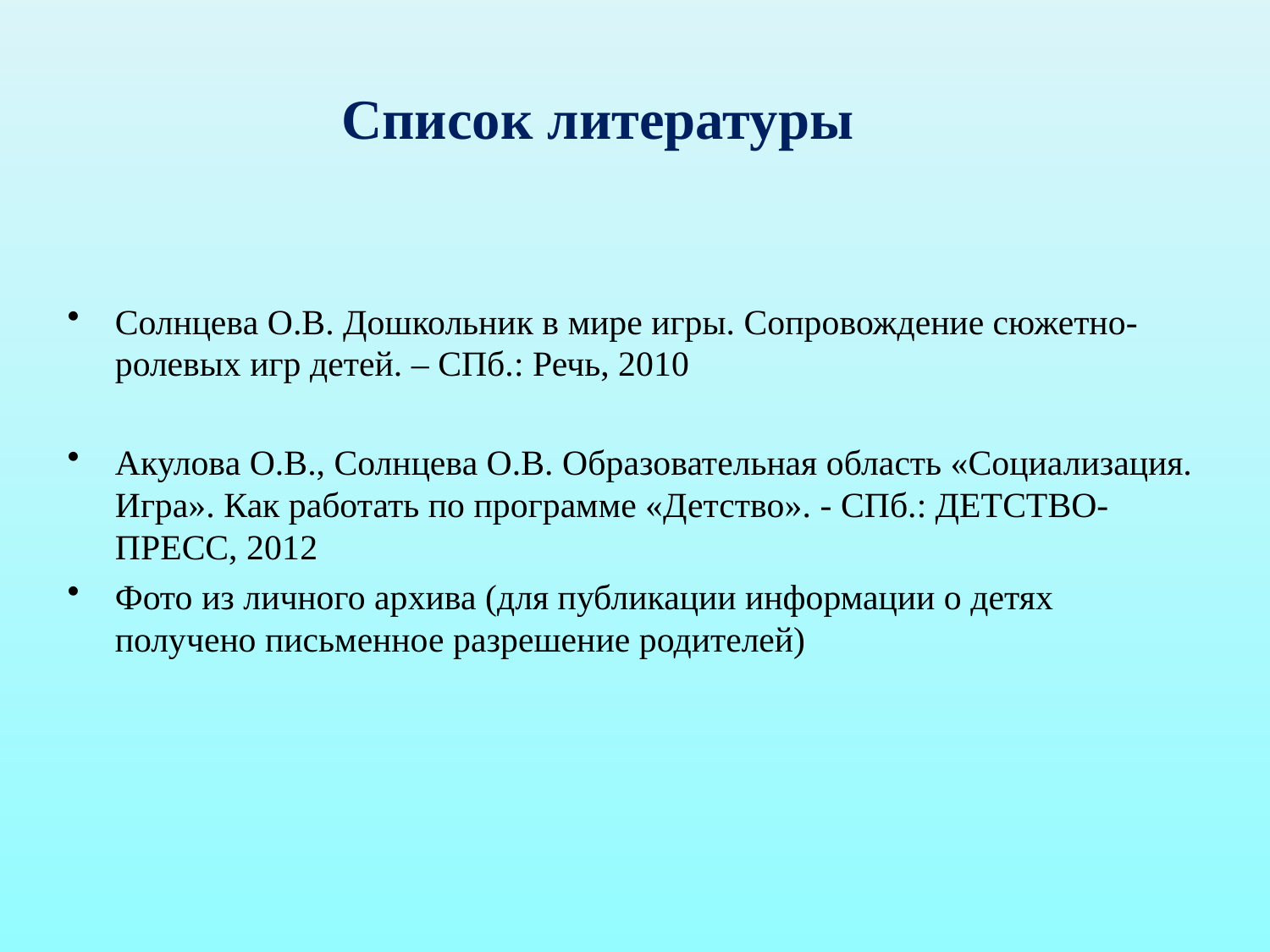

Список литературы
Солнцева О.В. Дошкольник в мире игры. Сопровождение сюжетно-ролевых игр детей. – СПб.: Речь, 2010

Акулова О.В., Солнцева О.В. Образовательная область «Социализация. Игра». Как работать по программе «Детство». - СПб.: ДЕТСТВО-ПРЕСС, 2012
Фото из личного архива (для публикации информации о детях получено письменное разрешение родителей)